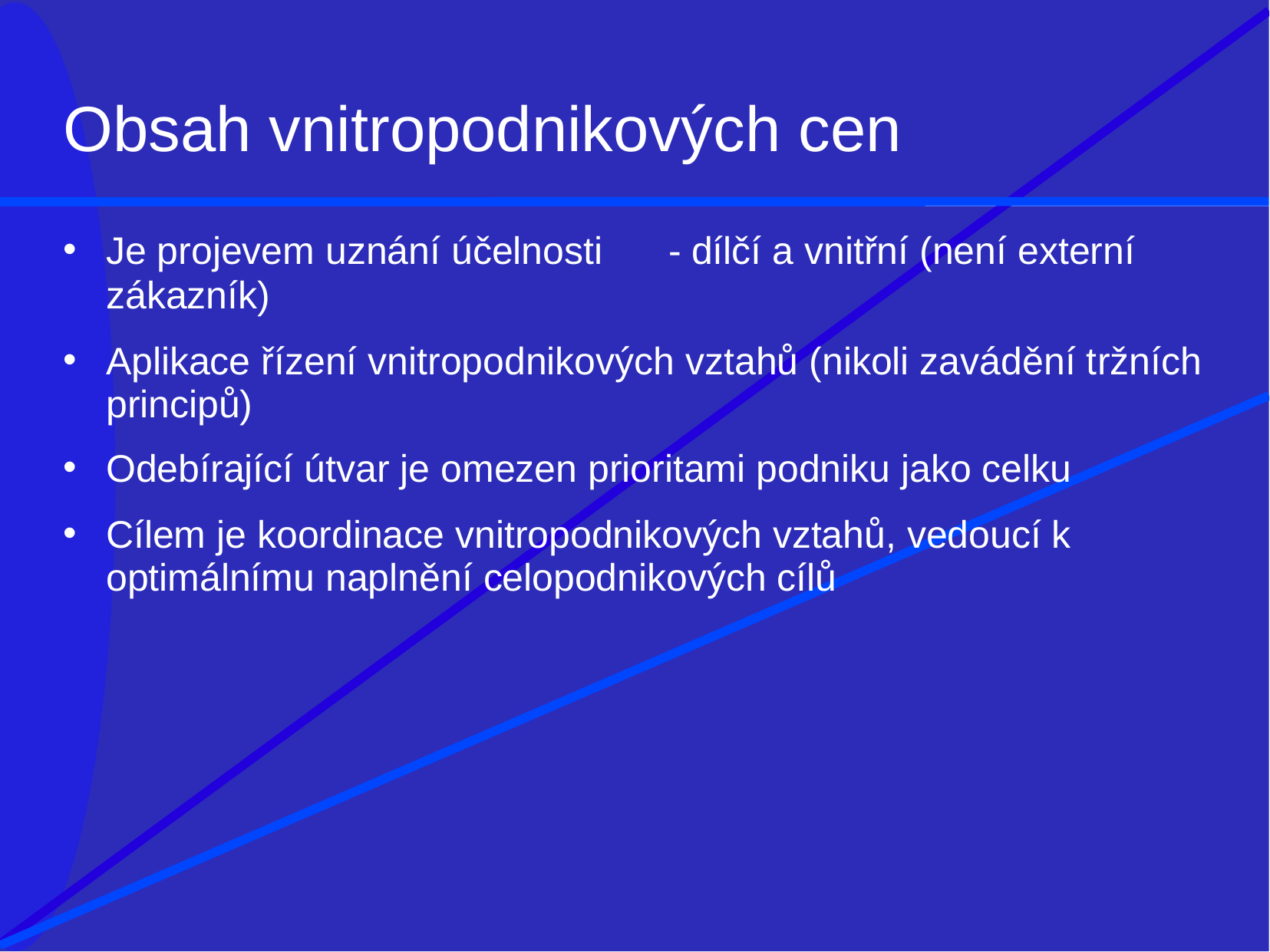

# Obsah vnitropodnikových cen
Je projevem uznání účelnosti	- dílčí a vnitřní (není externí
zákazník)
Aplikace řízení vnitropodnikových vztahů (nikoli zavádění tržních principů)
Odebírající útvar je omezen prioritami podniku jako celku
Cílem je koordinace vnitropodnikových vztahů, vedoucí k optimálnímu naplnění celopodnikových cílů